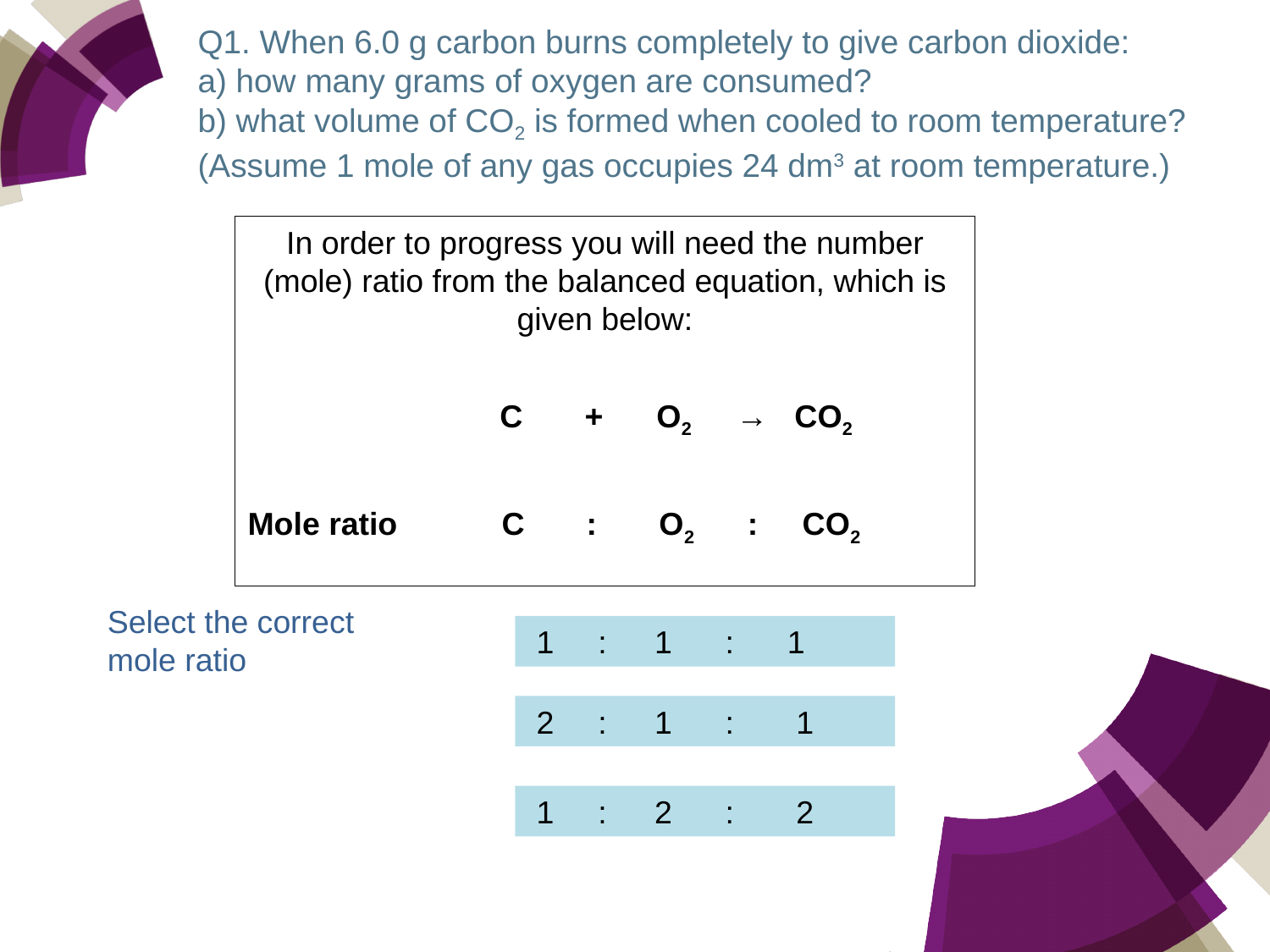

# Q1. When 6.0 g carbon burns completely to give carbon dioxide: a) how many grams of oxygen are consumed? b) what volume of CO2 is formed when cooled to room temperature? (Assume 1 mole of any gas occupies 24 dm3 at room temperature.)
In order to progress you will need the number (mole) ratio from the balanced equation, which is given below:

                C       +      O2     →   CO2

Mole ratio 	C       :       O2      :     CO2
Select the correct mole ratio
 1     :	1      :      1
 2     :	1      :       1
 1     :	2      :       2